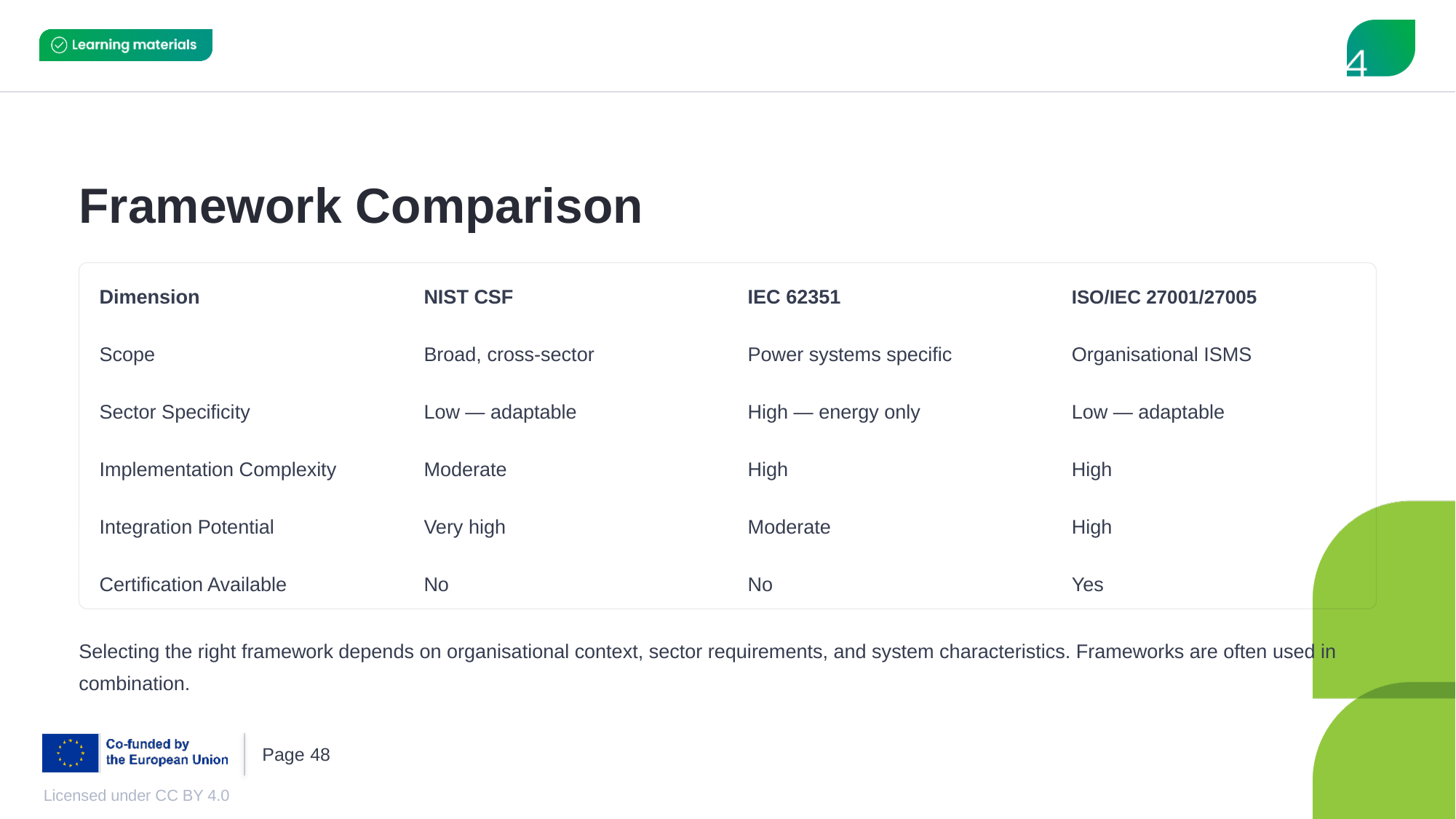

Framework Comparison

Dimension
NIST CSF
IEC 62351
ISO/IEC 27001/27005
Scope
Broad, cross-sector
Power systems specific
Organisational ISMS
Sector Specificity
Low — adaptable
High — energy only
Low — adaptable
Implementation Complexity
Moderate
High
High
Integration Potential
Very high
Moderate
High
Certification Available
No
No
Yes
Selecting the right framework depends on organisational context, sector requirements, and system characteristics. Frameworks are often used in combination.